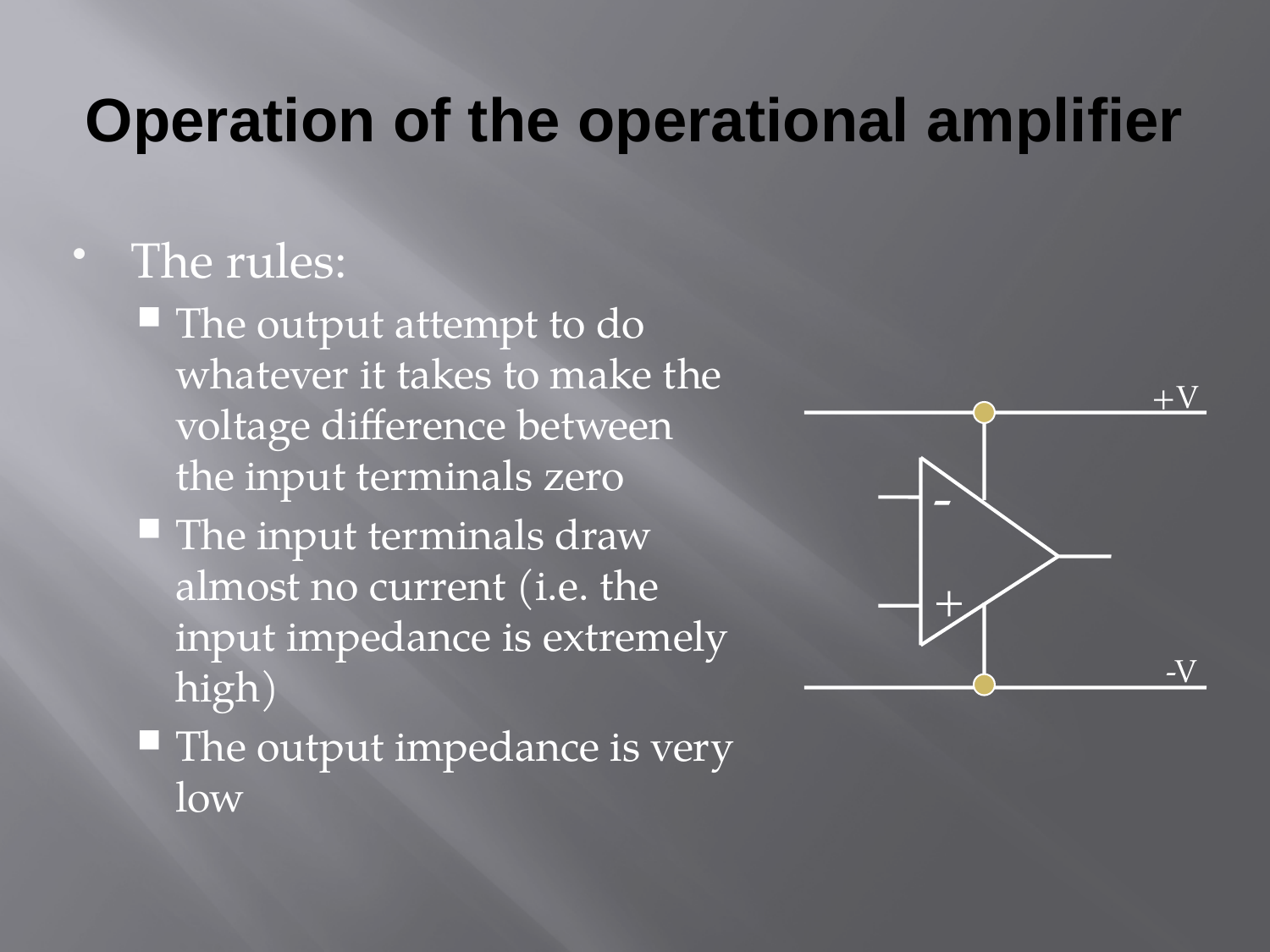

# Operation of the operational amplifier
The rules:
The output attempt to do whatever it takes to make the voltage difference between the input terminals zero
The input terminals draw almost no current (i.e. the input impedance is extremely high)
The output impedance is very low

+V

-

+

-V